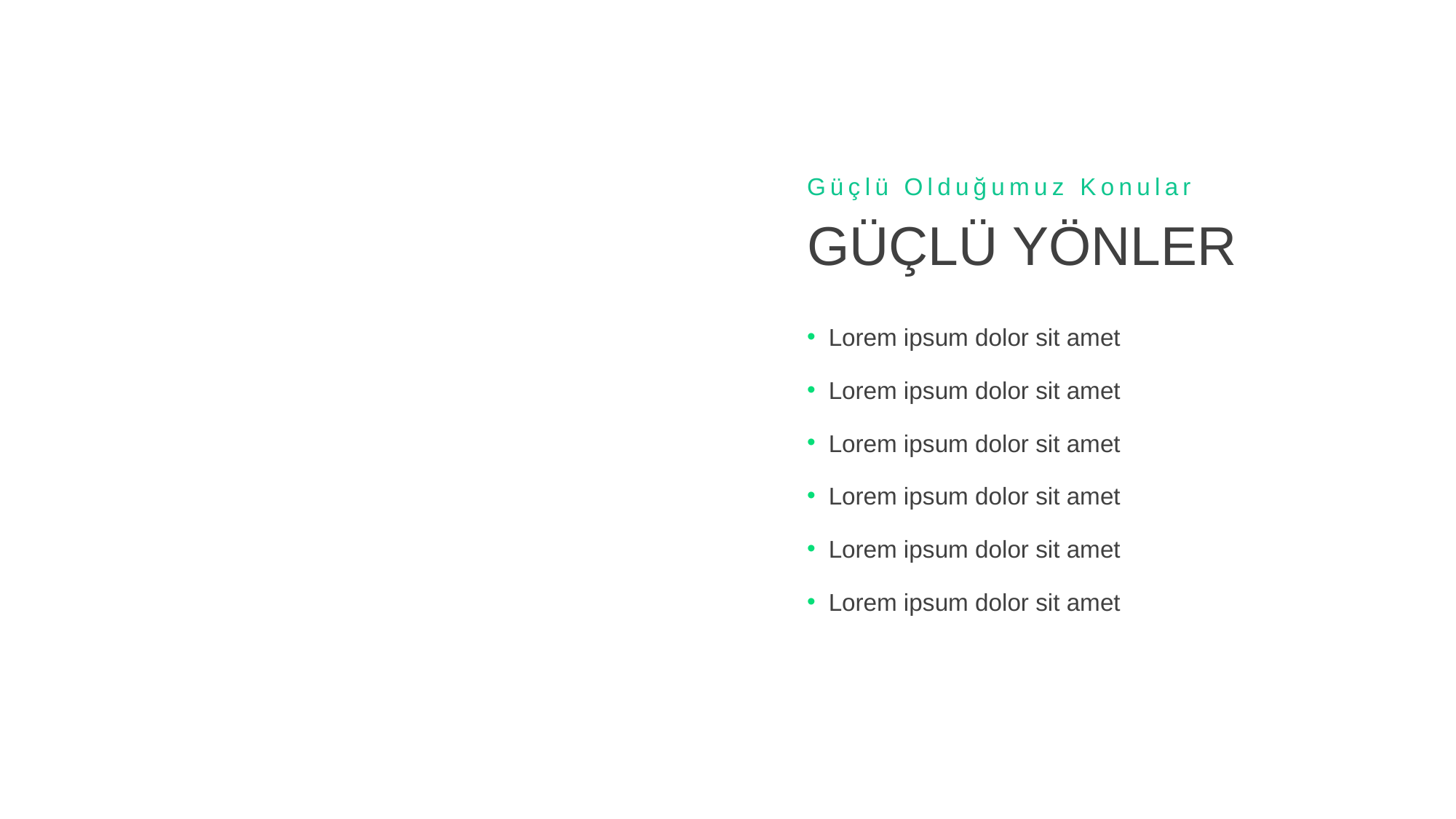

Güçlü Olduğumuz Konular
GÜÇLÜ YÖNLER
Lorem ipsum dolor sit amet
Lorem ipsum dolor sit amet
Lorem ipsum dolor sit amet
Lorem ipsum dolor sit amet
Lorem ipsum dolor sit amet
Lorem ipsum dolor sit amet